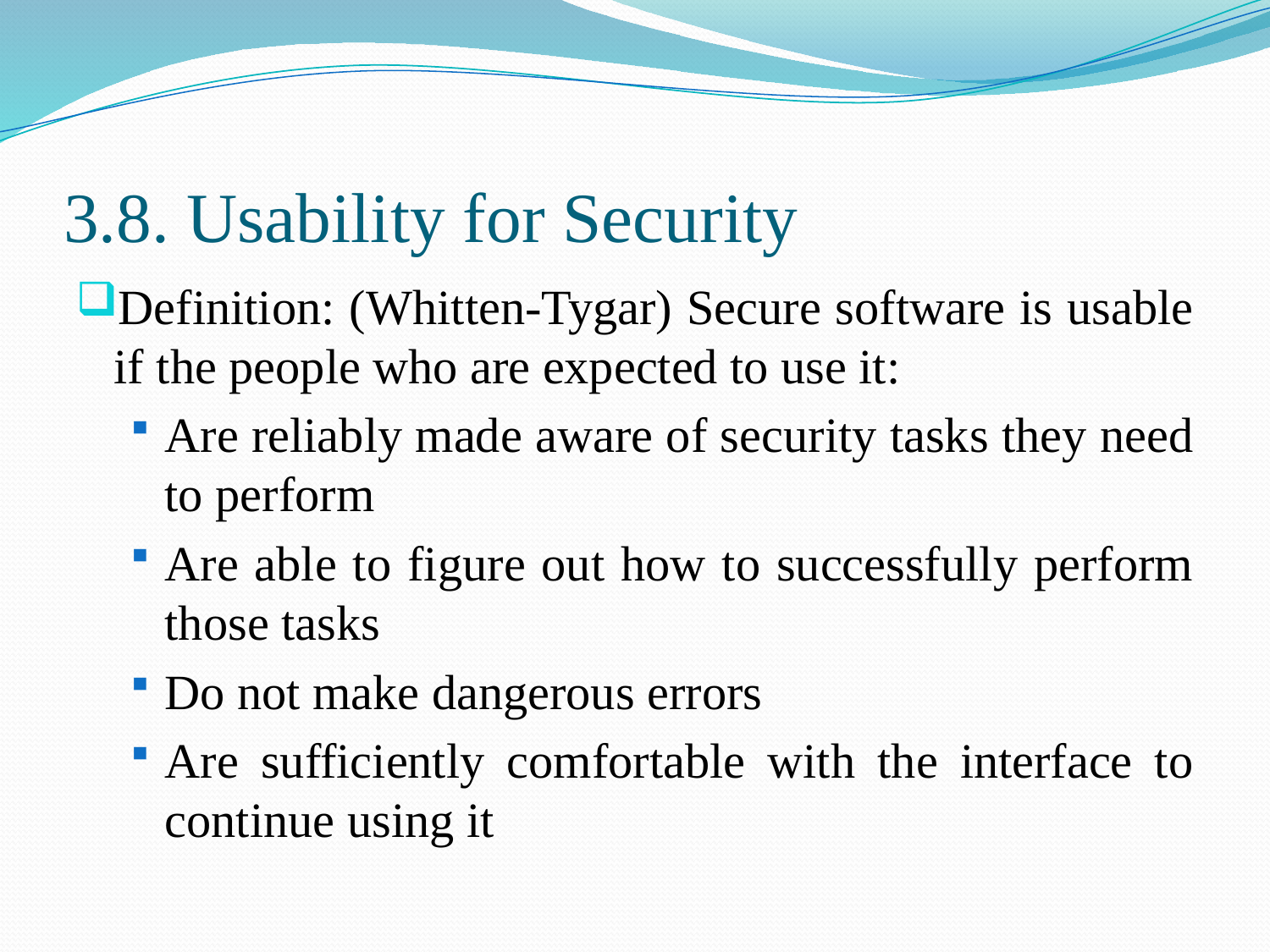

# 3.8. Usability for Security
Definition: (Whitten-Tygar) Secure software is usable if the people who are expected to use it:
Are reliably made aware of security tasks they need to perform
Are able to figure out how to successfully perform those tasks
Do not make dangerous errors
Are sufficiently comfortable with the interface to continue using it